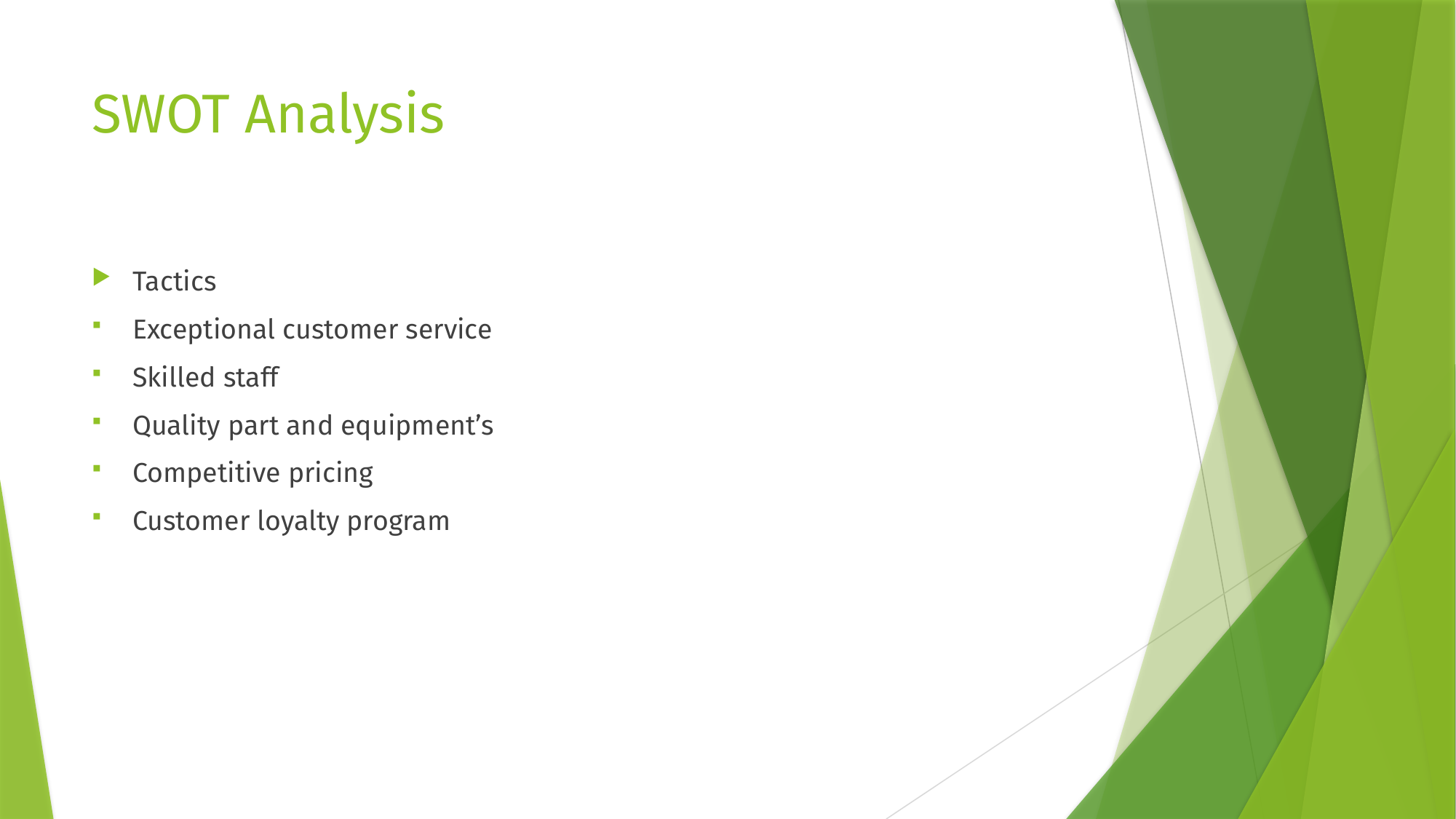

# SWOT Analysis
Tactics
Exceptional customer service
Skilled staff
Quality part and equipment’s
Competitive pricing
Customer loyalty program